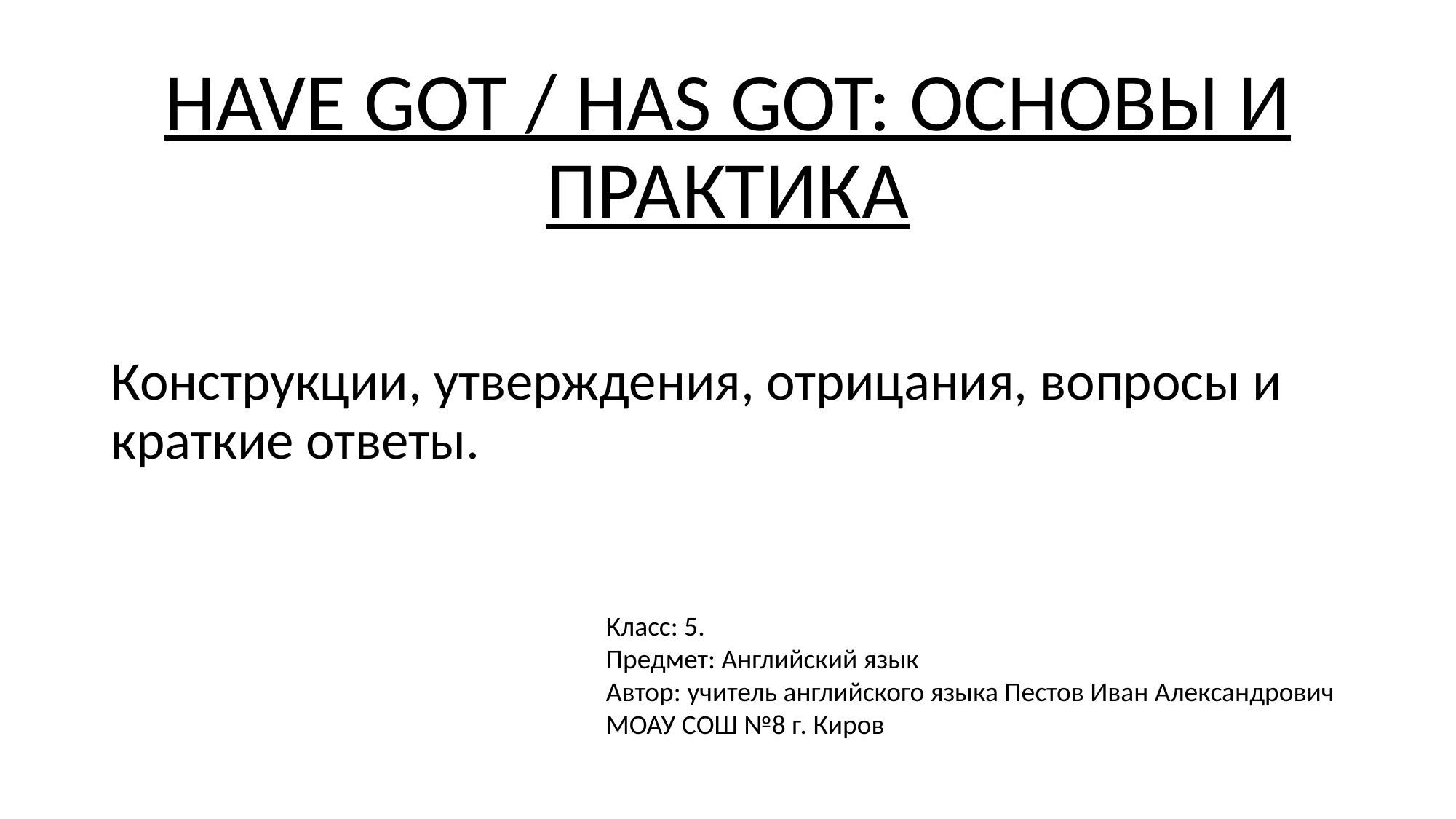

# HAVE GOT / HAS GOT: ОСНОВЫ И ПРАКТИКА
Конструкции, утверждения, отрицания, вопросы и краткие ответы.
Класс: 5.
Предмет: Английский язык
Автор: учитель английского языка Пестов Иван Александрович
МОАУ СОШ №8 г. Киров